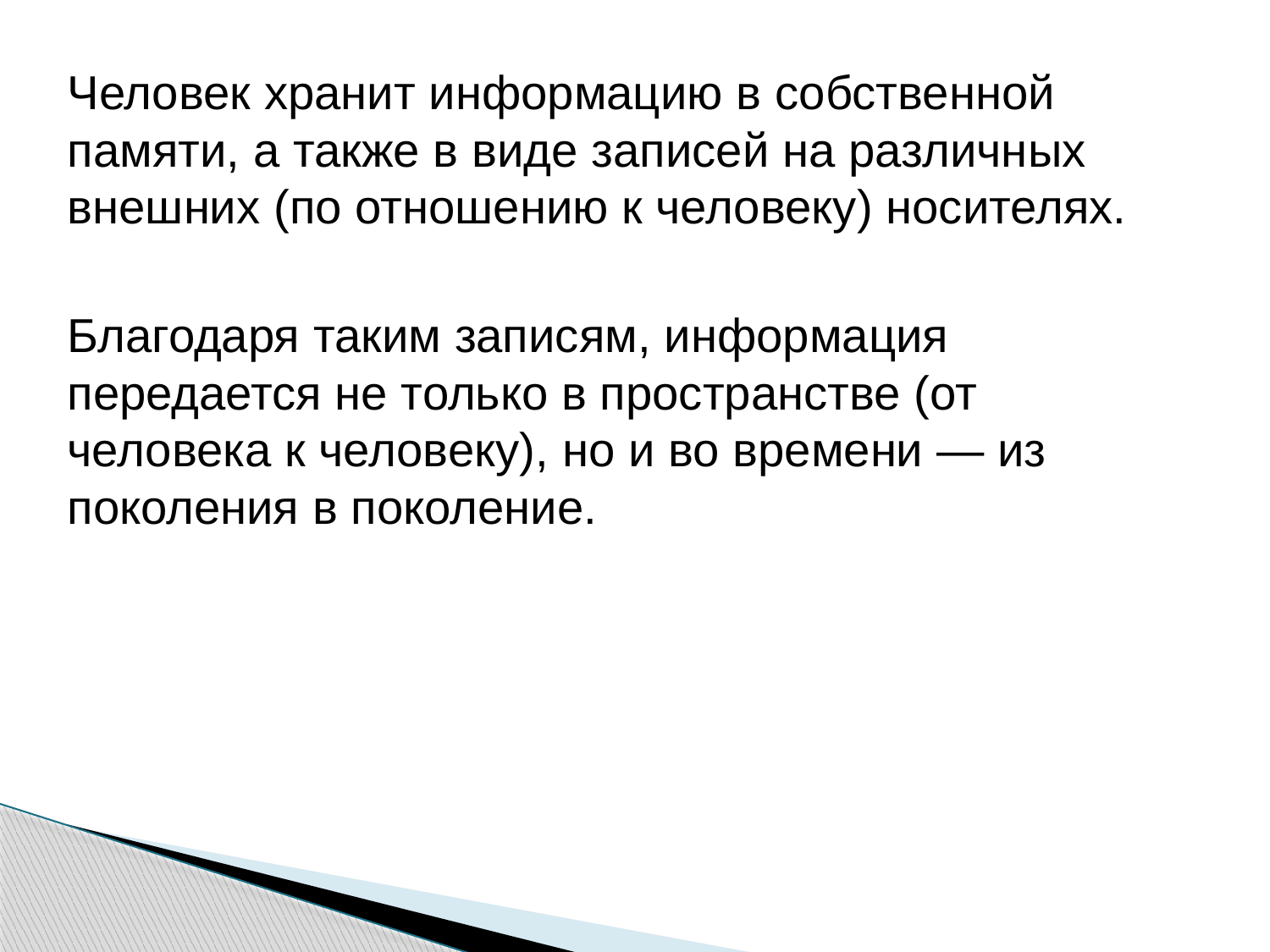

Человек хранит информацию в собственной памяти, а также в виде записей на различных внешних (по отношению к человеку) носителях.

Благодаря таким записям, информация передается не только в пространстве (от человека к человеку), но и во времени — из поколения в поколение.